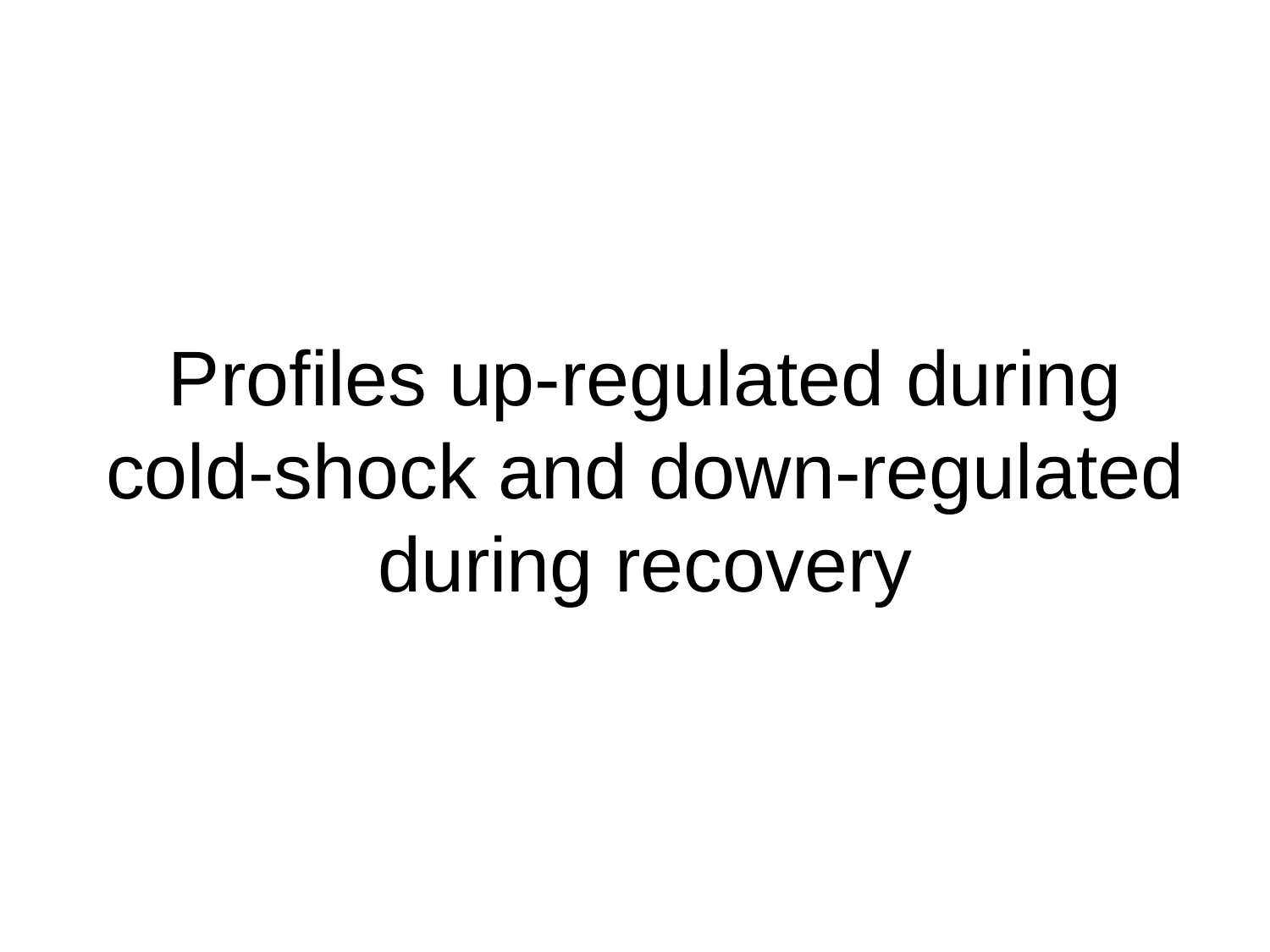

# Profiles up-regulated during cold-shock and down-regulated during recovery